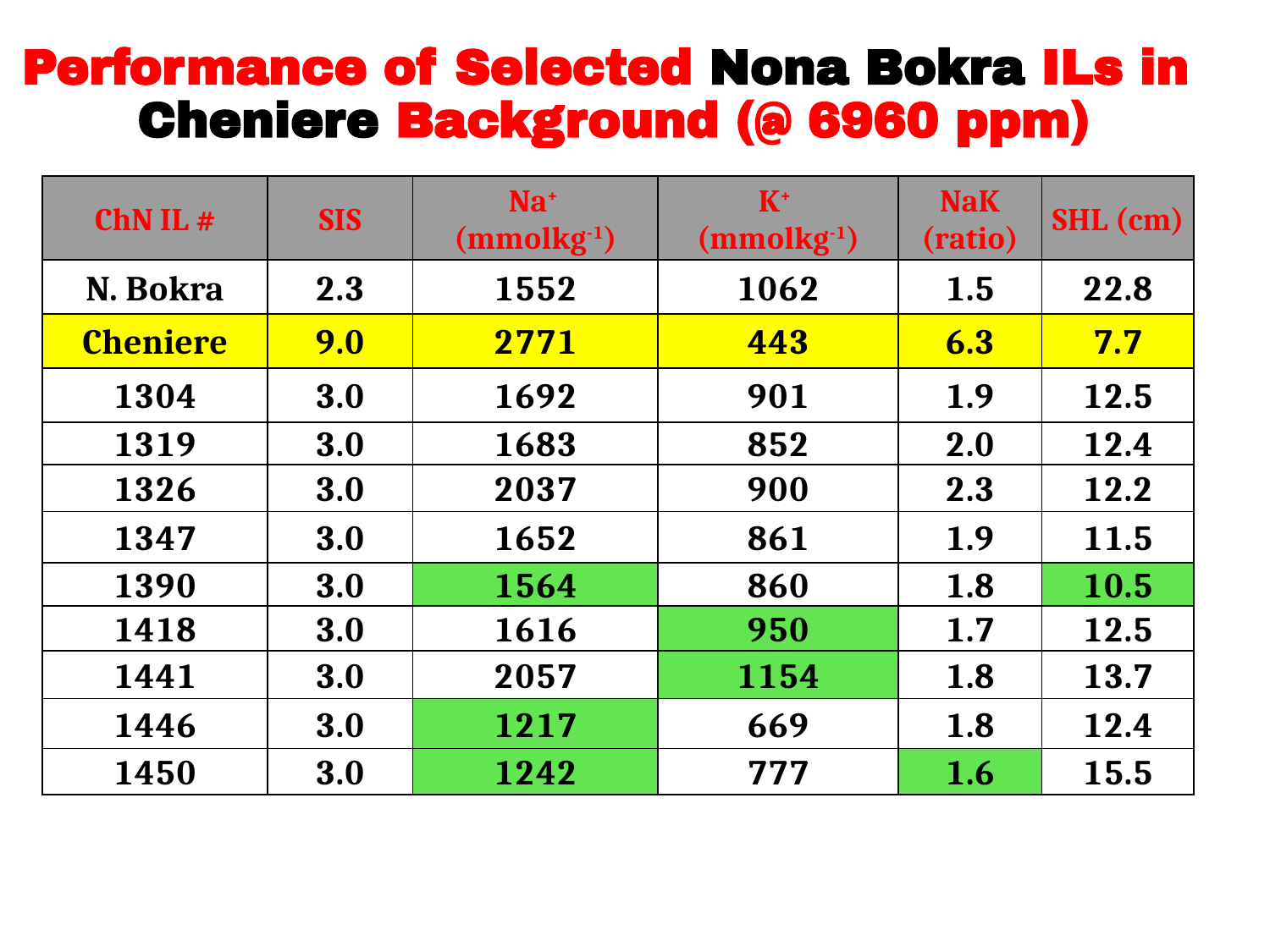

# Performance of Selected Nona Bokra ILs in Cheniere Background (@ 6960 ppm)
| ChN IL # | SIS | Na+ (mmolkg-1) | K+ (mmolkg-1) | NaK (ratio) | SHL (cm) |
| --- | --- | --- | --- | --- | --- |
| N. Bokra | 2.3 | 1552 | 1062 | 1.5 | 22.8 |
| Cheniere | 9.0 | 2771 | 443 | 6.3 | 7.7 |
| 1304 | 3.0 | 1692 | 901 | 1.9 | 12.5 |
| 1319 | 3.0 | 1683 | 852 | 2.0 | 12.4 |
| 1326 | 3.0 | 2037 | 900 | 2.3 | 12.2 |
| 1347 | 3.0 | 1652 | 861 | 1.9 | 11.5 |
| 1390 | 3.0 | 1564 | 860 | 1.8 | 10.5 |
| 1418 | 3.0 | 1616 | 950 | 1.7 | 12.5 |
| 1441 | 3.0 | 2057 | 1154 | 1.8 | 13.7 |
| 1446 | 3.0 | 1217 | 669 | 1.8 | 12.4 |
| 1450 | 3.0 | 1242 | 777 | 1.6 | 15.5 |